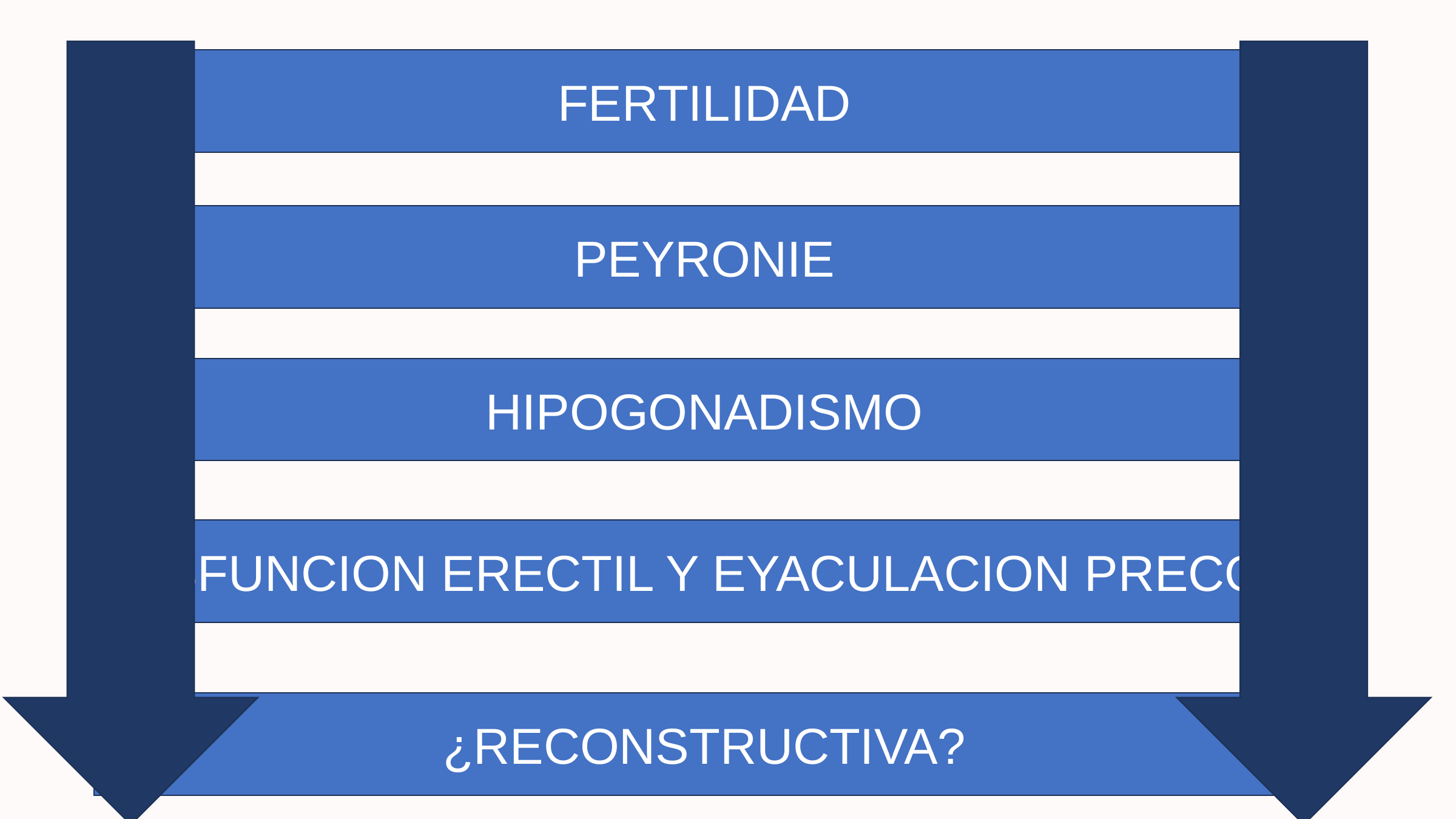

FERTILIDAD
PEYRONIE
HIPOGONADISMO
DISFUNCION ERECTIL Y EYACULACION PRECOZ
¿RECONSTRUCTIVA?